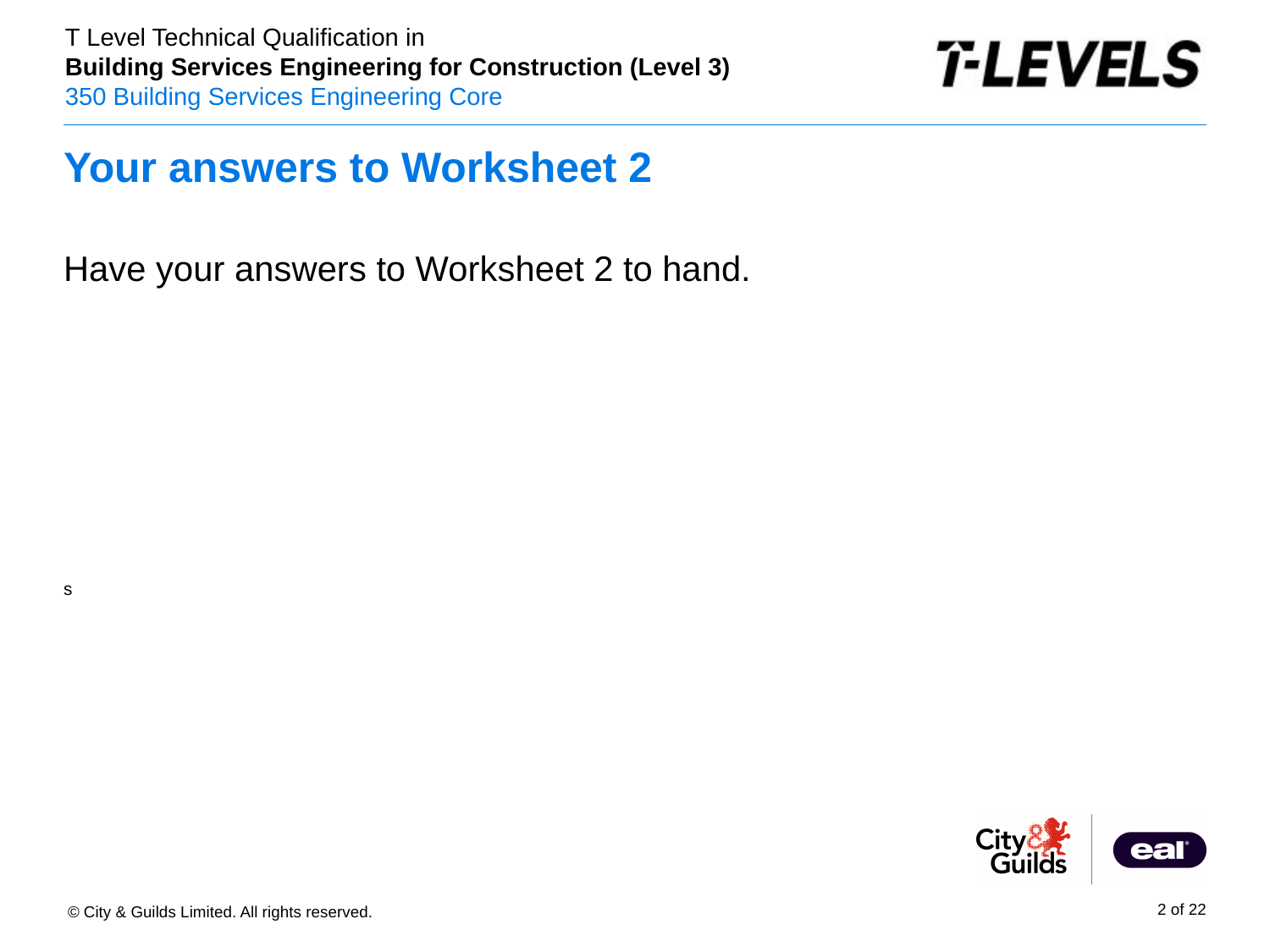

# Your answers to Worksheet 2
Have your answers to Worksheet 2 to hand.

s